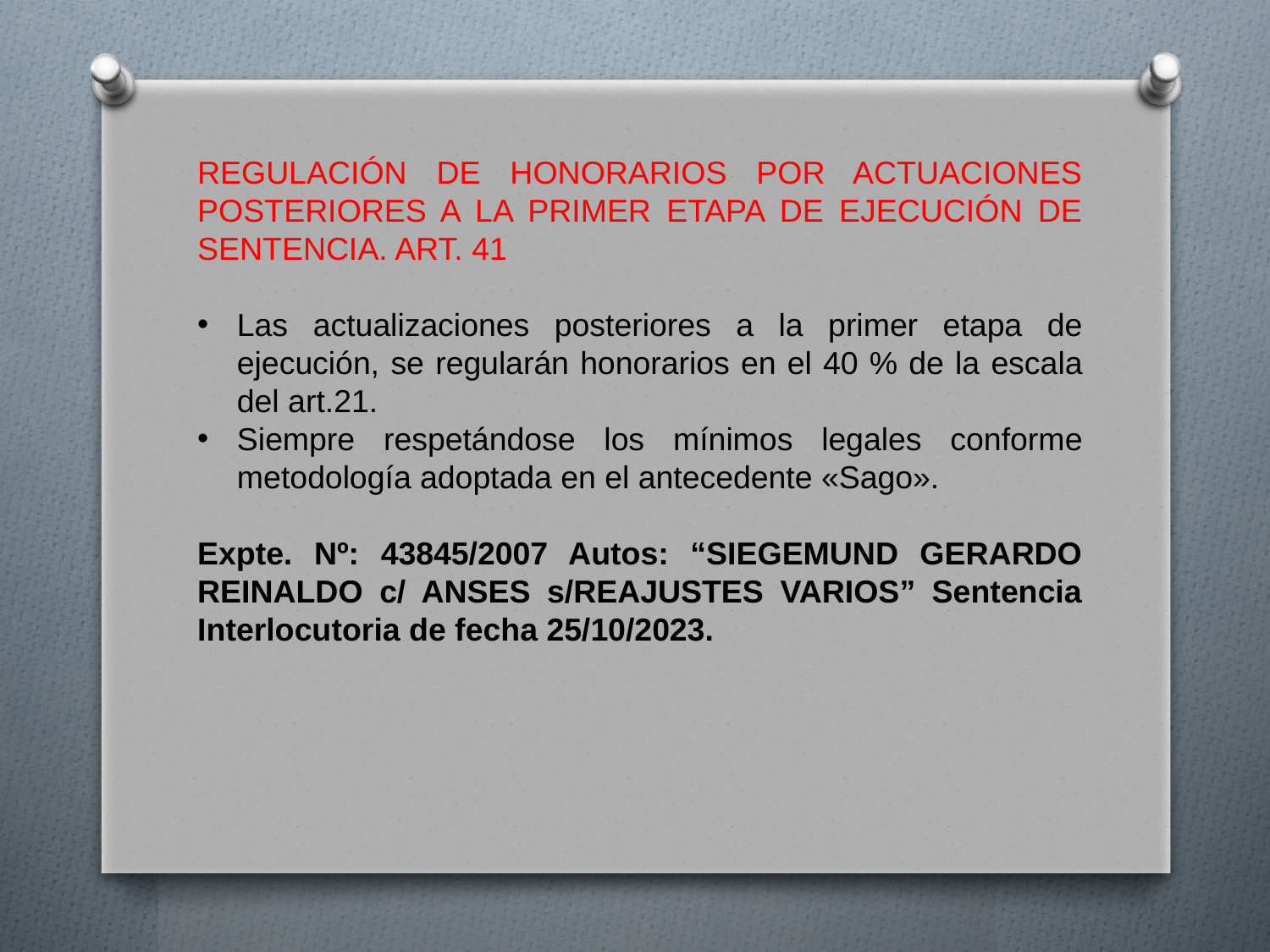

REGULACIÓN DE HONORARIOS POR ACTUACIONES POSTERIORES A LA PRIMER ETAPA DE EJECUCIÓN DE SENTENCIA. ART. 41

Las actualizaciones posteriores a la primer etapa de ejecución, se regularán honorarios en el 40 % de la escala del art.21.
Siempre respetándose los mínimos legales conforme metodología adoptada en el antecedente «Sago».

Expte. Nº: 43845/2007 Autos: “SIEGEMUND GERARDO REINALDO c/ ANSES s/REAJUSTES VARIOS” Sentencia Interlocutoria de fecha 25/10/2023.